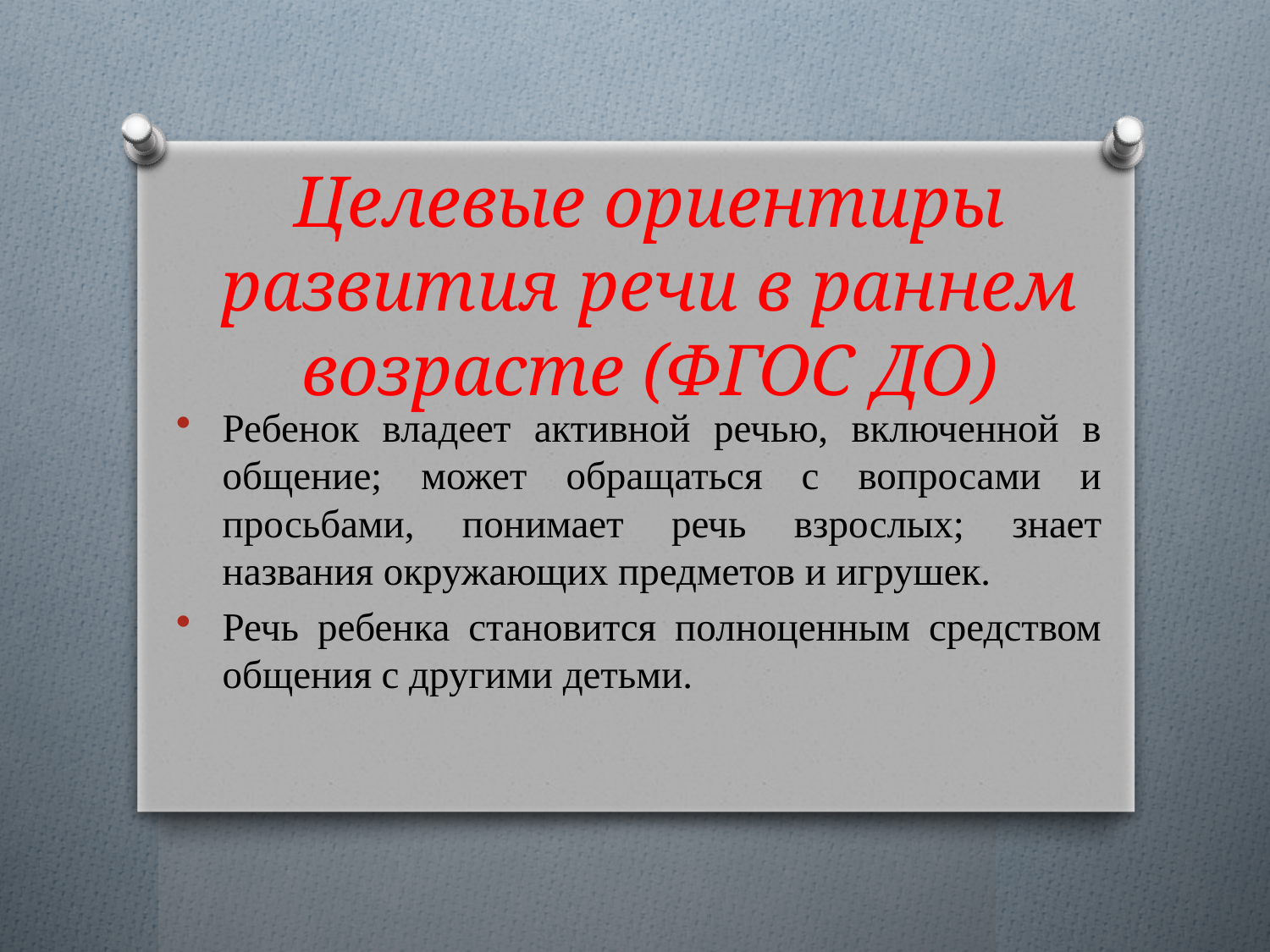

# Целевые ориентиры развития речи в раннем возрасте (ФГОС ДО)
Ребенок владеет активной речью, включенной в общение; может обращаться с вопросами и просьбами, понимает речь взрослых; знает названия окружающих предметов и игрушек.
Речь ребенка становится полноценным средством общения с другими детьми.